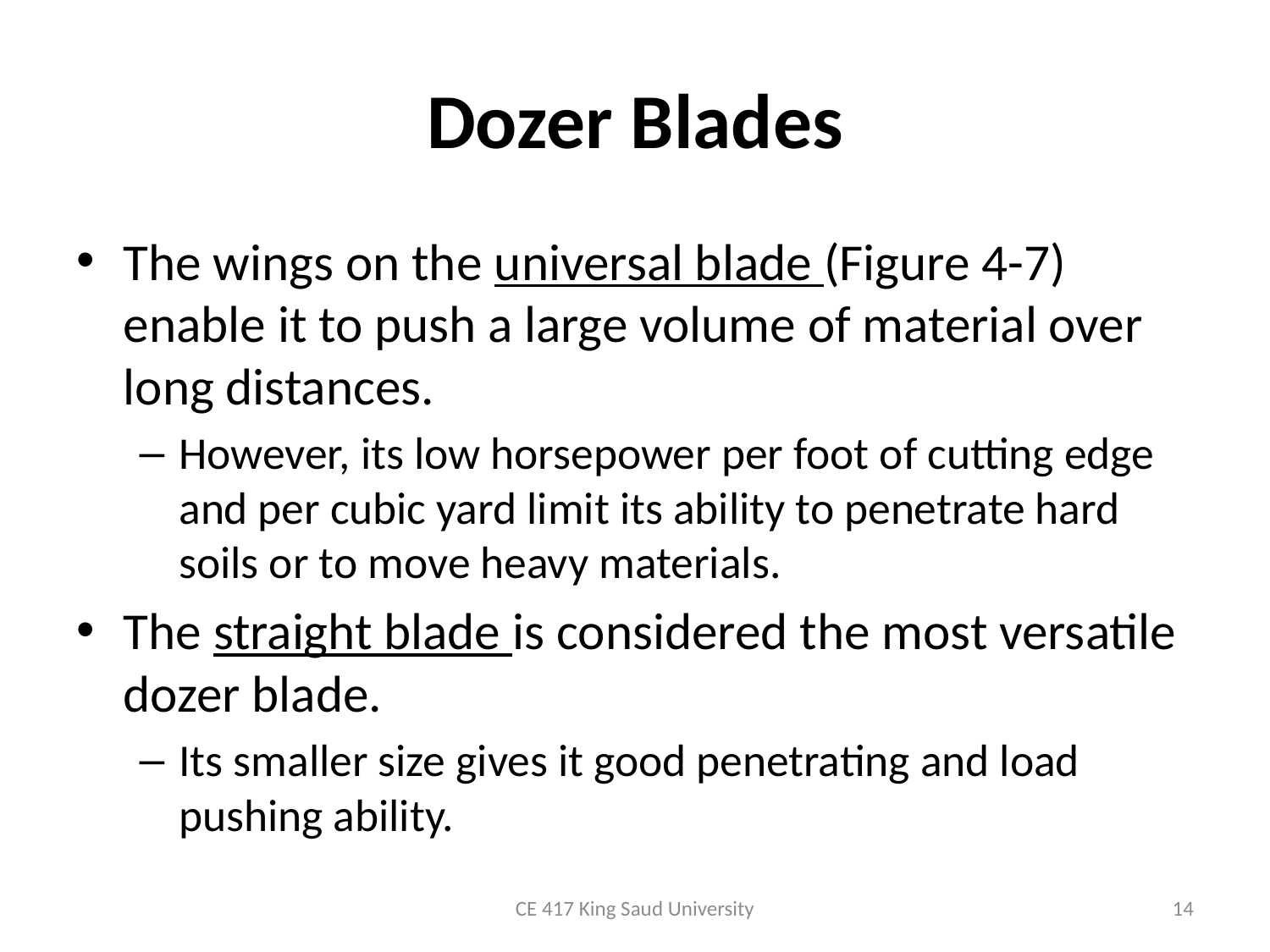

# Dozer Blades
The wings on the universal blade (Figure 4-7) enable it to push a large volume of material over long distances.
However, its low horsepower per foot of cutting edge and per cubic yard limit its ability to penetrate hard soils or to move heavy materials.
The straight blade is considered the most versatile dozer blade.
Its smaller size gives it good penetrating and load pushing ability.
CE 417 King Saud University
14